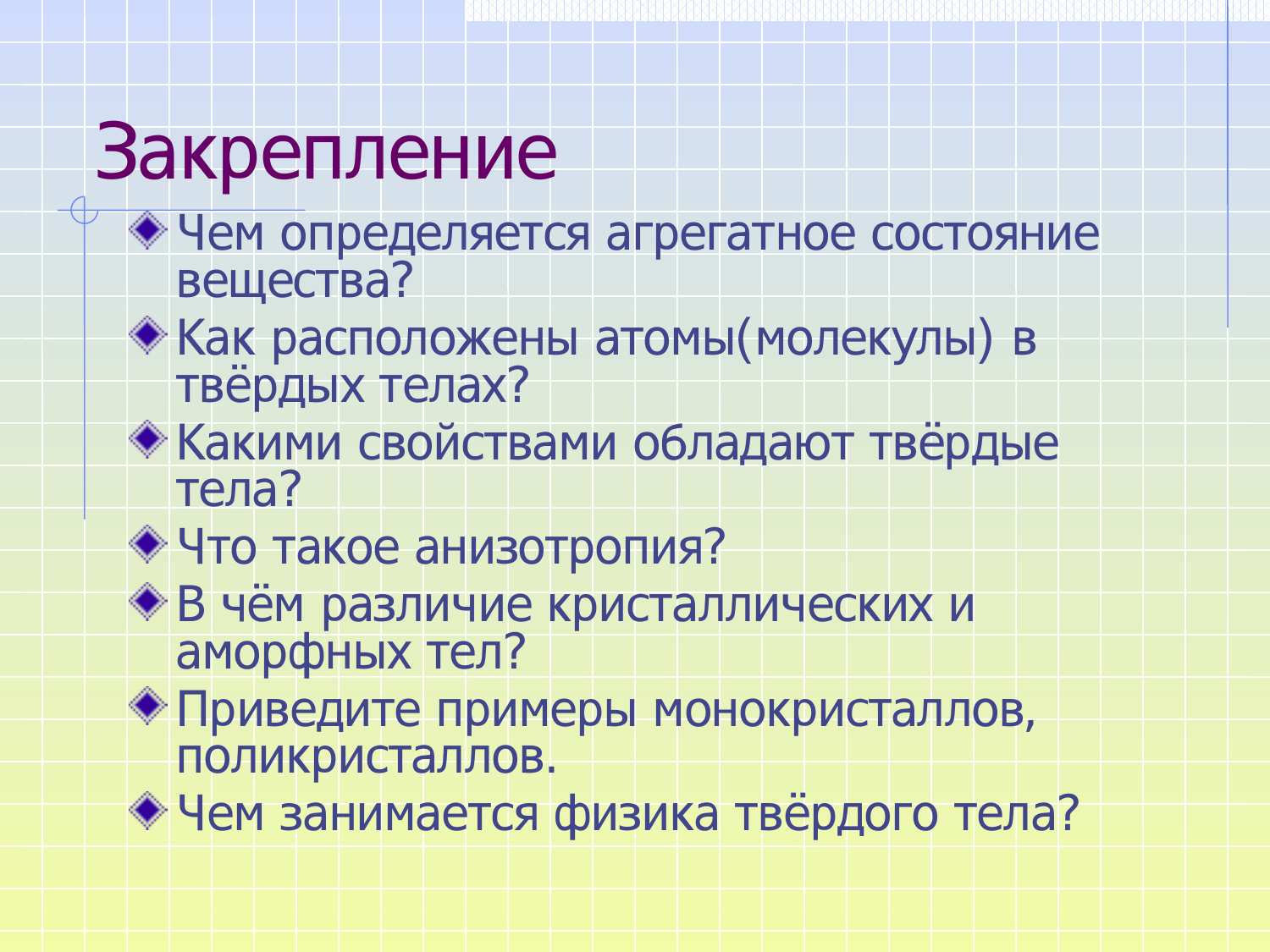

# Закрепление
Чем определяется агрегатное состояние вещества?
Как расположены атомы(молекулы) в твёрдых телах?
Какими свойствами обладают твёрдые тела?
Что такое анизотропия?
В чём различие кристаллических и аморфных тел?
Приведите примеры монокристаллов, поликристаллов.
Чем занимается физика твёрдого тела?